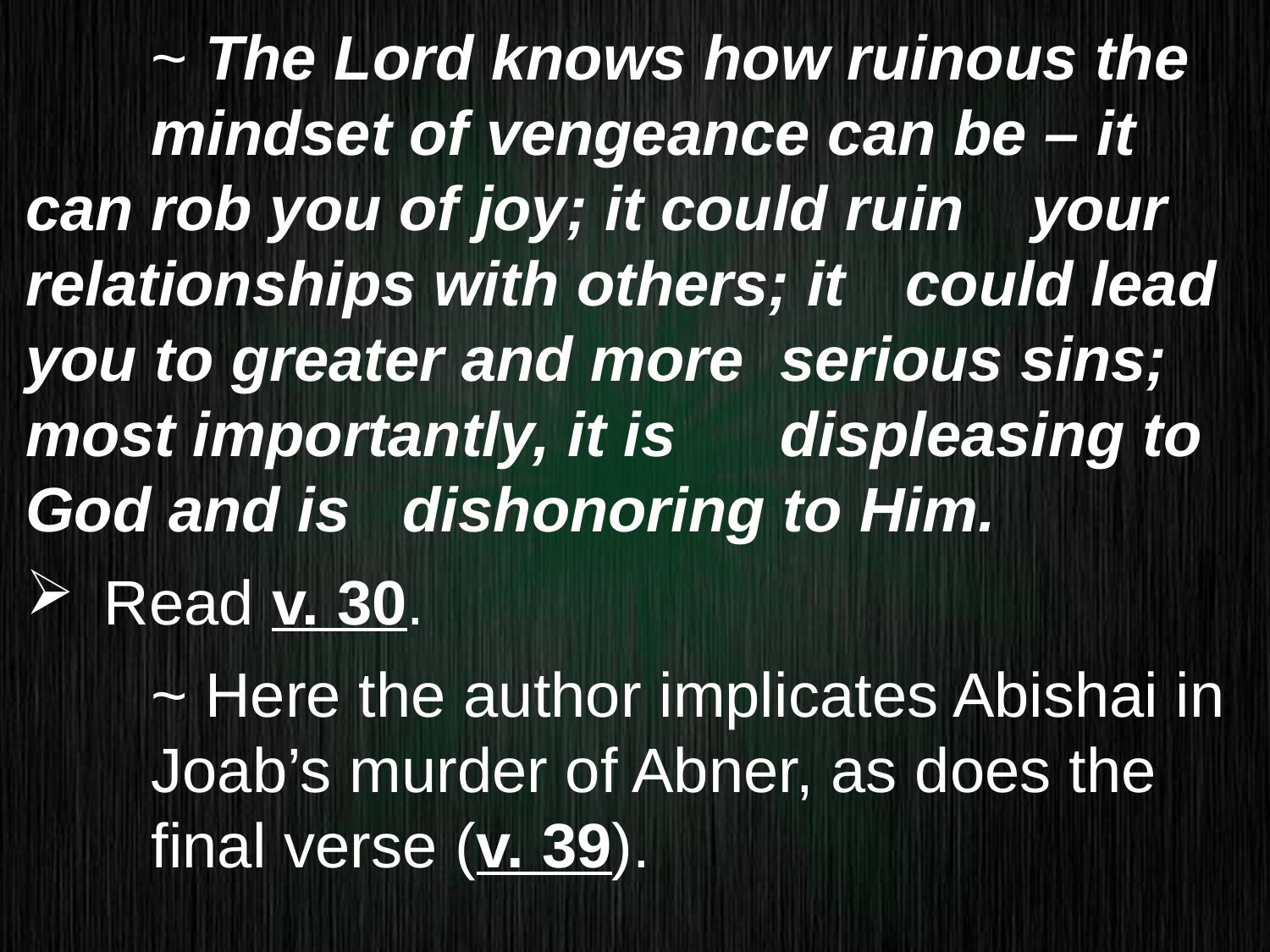

~ The Lord knows how ruinous the 		mindset of vengeance can be – it 		can rob you of joy; it could ruin 			your relationships with others; it 		could lead you to greater and more 		serious sins; most importantly, it is 		displeasing to God and is 				dishonoring to Him.
Read v. 30.
	~ Here the author implicates Abishai in 		Joab’s murder of Abner, as does the 		final verse (v. 39).